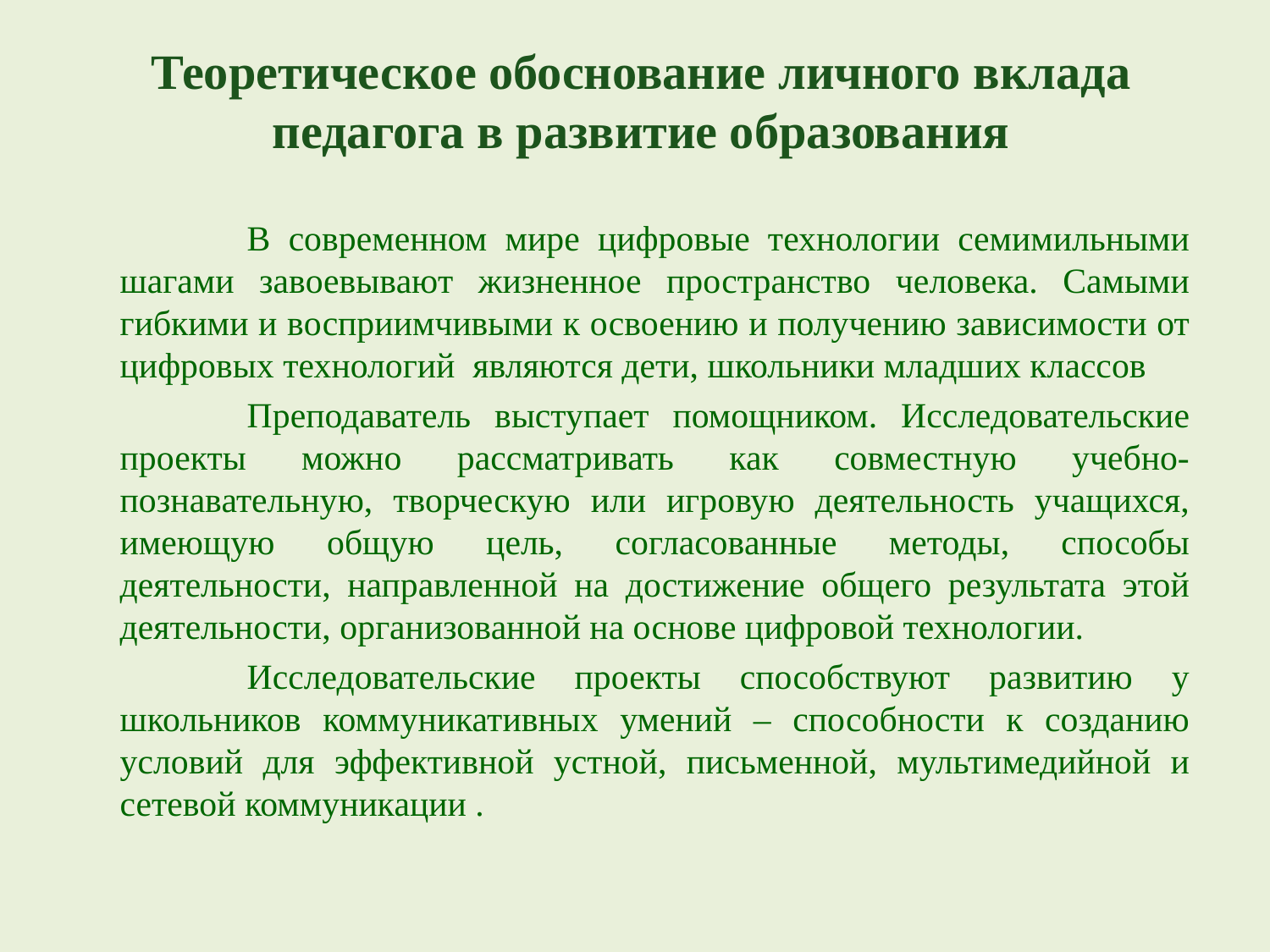

# Теоретическое обоснование личного вклада педагога в развитие образования

		В современном мире цифровые технологии семимильными шагами завоевывают жизненное пространство человека. Самыми гибкими и восприимчивыми к освоению и получению зависимости от цифровых технологий  являются дети, школьники младших классов
		Преподаватель выступает помощником. Исследовательские проекты можно рассматривать как совместную учебно-познавательную, творческую или игровую деятельность учащихся, имеющую общую цель, согласованные методы, способы деятельности, направленной на достижение общего результата этой деятельности, организованной на основе цифровой технологии.
		Исследовательские проекты способствуют развитию у школьников коммуникативных умений – способности к созданию условий для эффективной устной, письменной, мультимедийной и сетевой коммуникации .